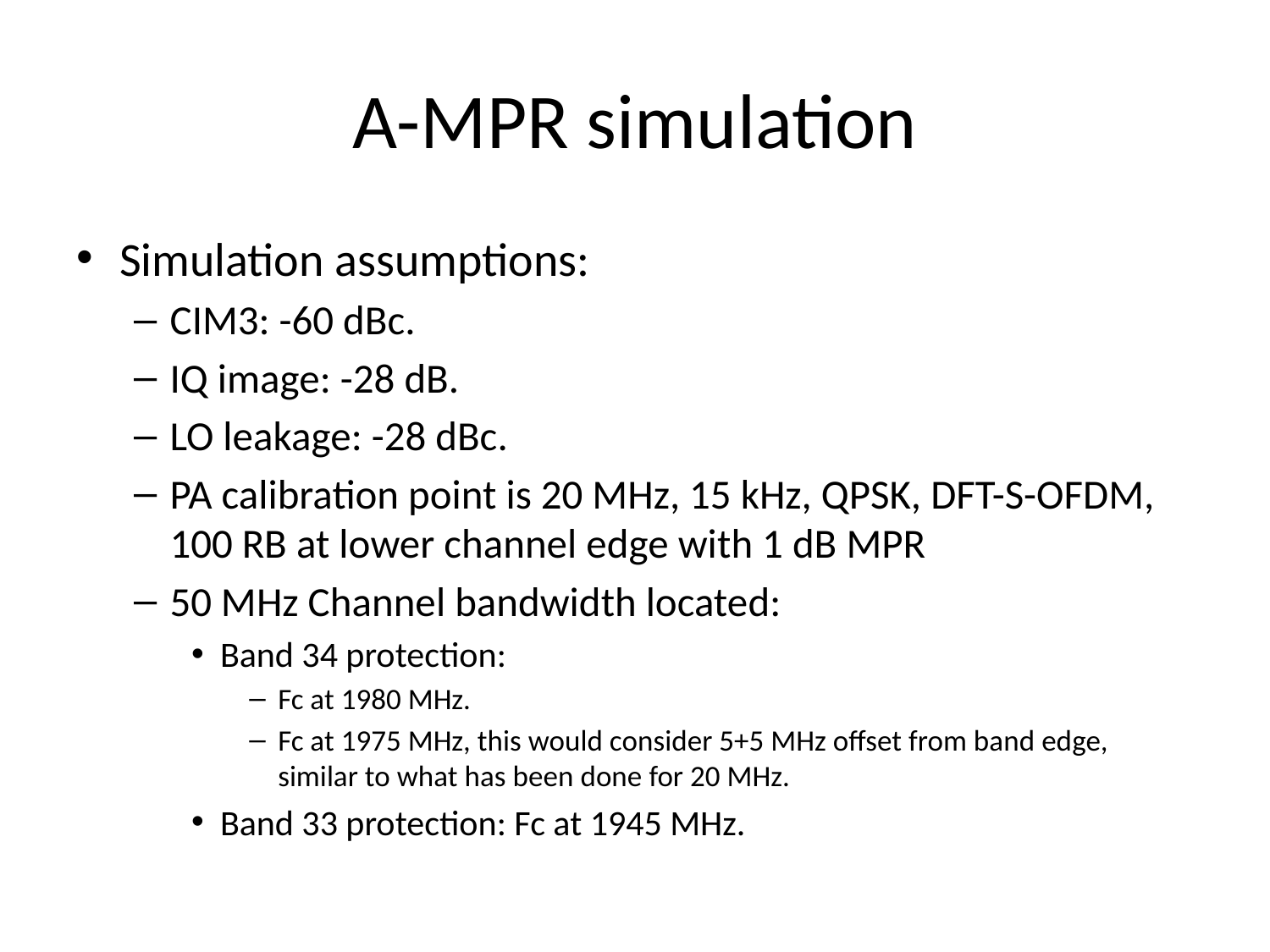

# A-MPR simulation
Simulation assumptions:
CIM3: -60 dBc.
IQ image: -28 dB.
LO leakage: -28 dBc.
PA calibration point is 20 MHz, 15 kHz, QPSK, DFT-S-OFDM, 100 RB at lower channel edge with 1 dB MPR
50 MHz Channel bandwidth located:
Band 34 protection:
Fc at 1980 MHz.
Fc at 1975 MHz, this would consider 5+5 MHz offset from band edge, similar to what has been done for 20 MHz.
Band 33 protection: Fc at 1945 MHz.